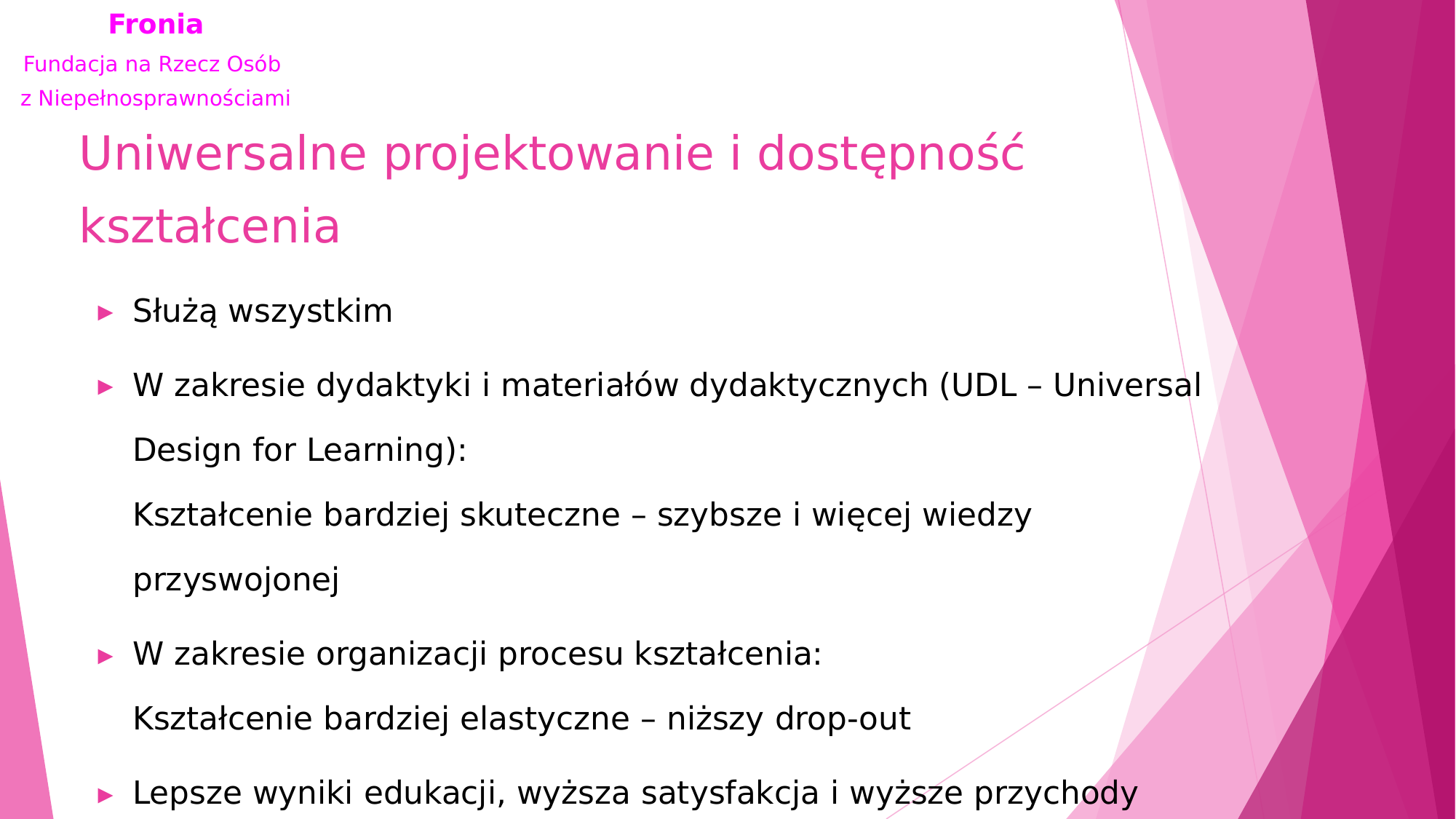

# Uniwersalne projektowanie i dostępność kształcenia
Służą wszystkim
W zakresie dydaktyki i materiałów dydaktycznych (UDL – Universal Design for Learning):
Kształcenie bardziej skuteczne – szybsze i więcej wiedzy przyswojonej
W zakresie organizacji procesu kształcenia:
Kształcenie bardziej elastyczne – niższy drop-out
Lepsze wyniki edukacji, wyższa satysfakcja i wyższe przychody